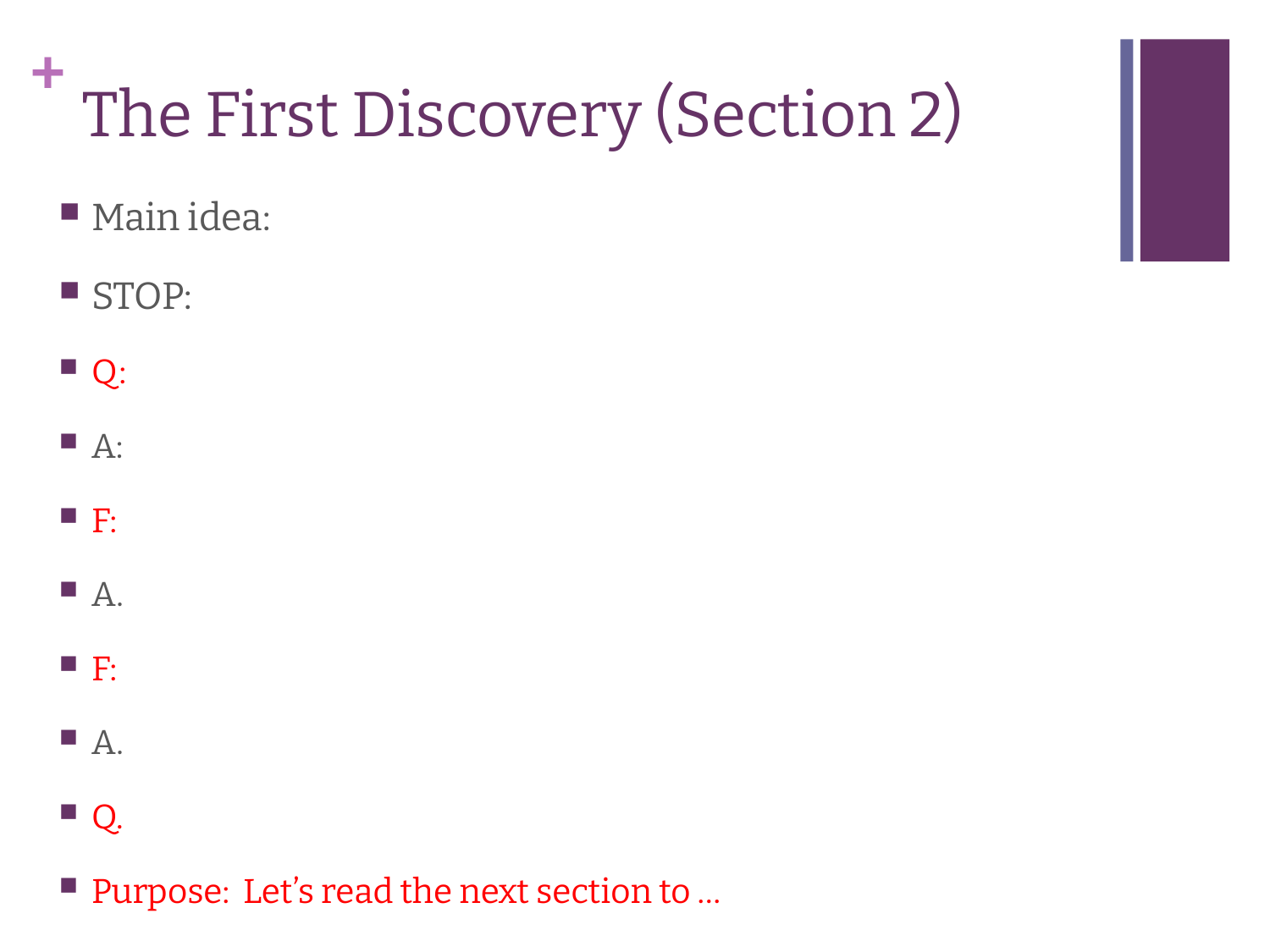

# The First Discovery (Section 2)
Main idea:
STOP:
Q:
A:
F:
A.
F:
A.
Q.
Purpose:  Let’s read the next section to …